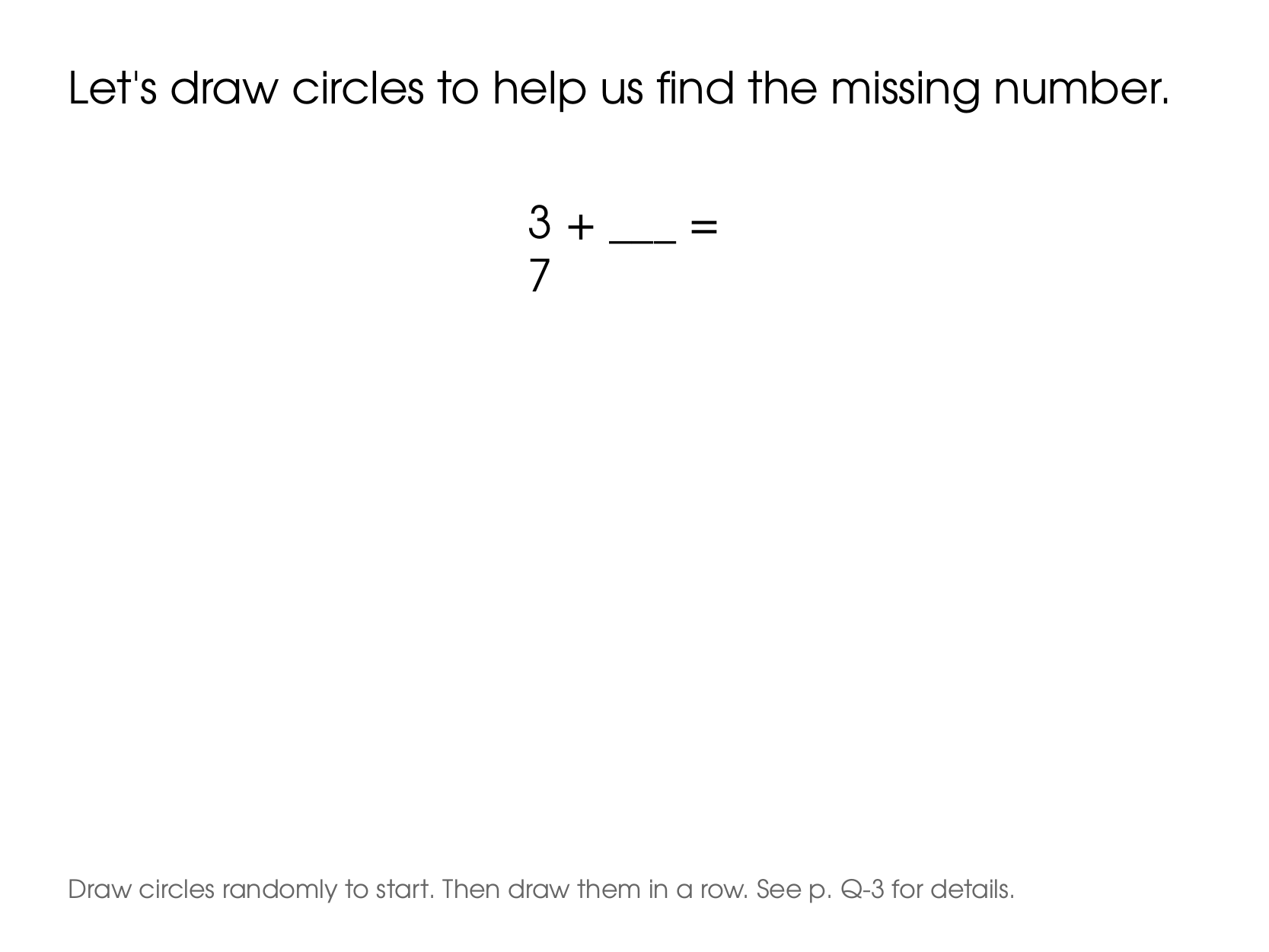

Let's draw circles to help us find the missing number.
3 + ___ = 7
Draw circles randomly to start. Then draw them in a row. See p. Q-3 for details.